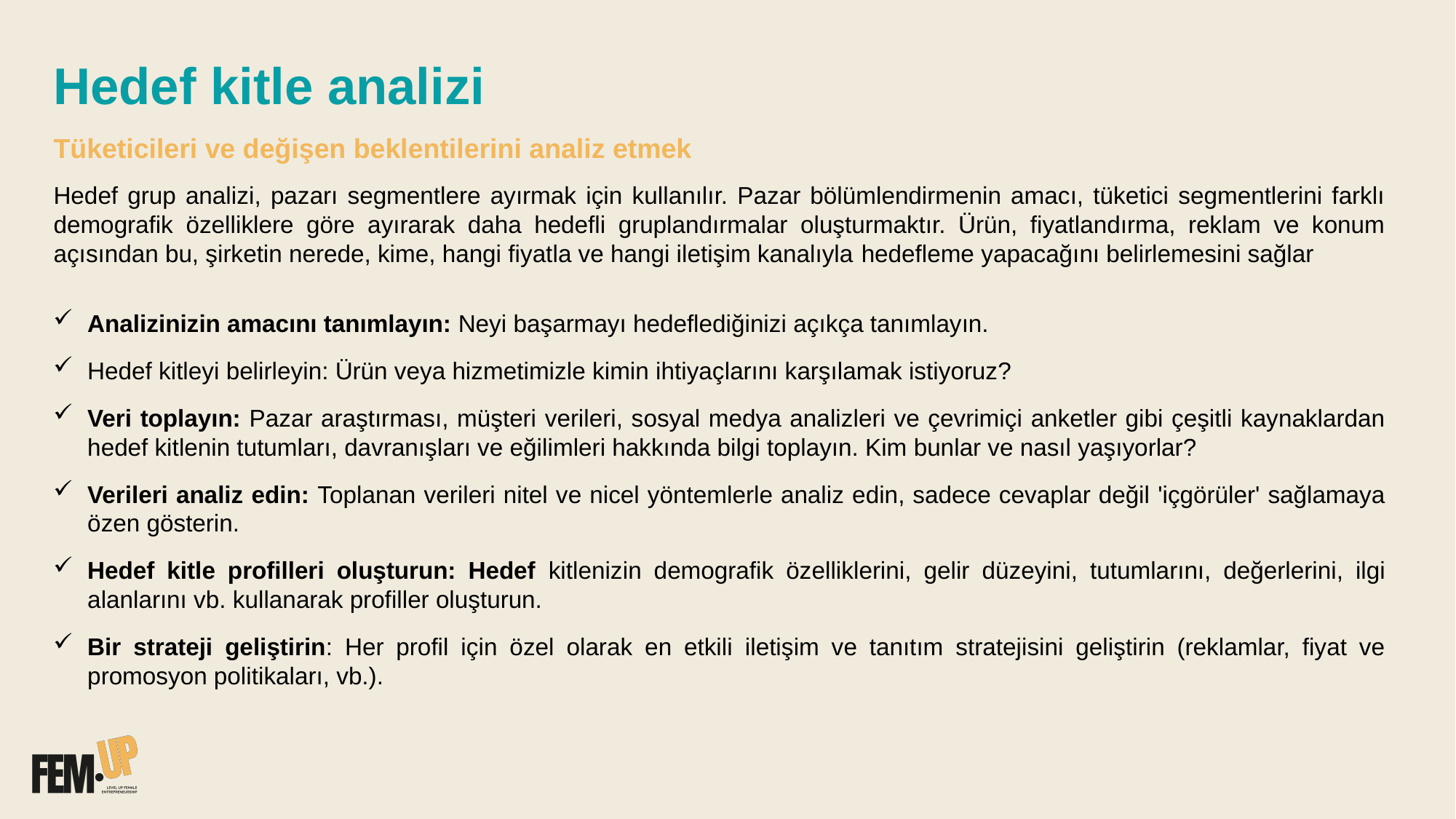

Hedef kitle analizi
Tüketicileri ve değişen beklentilerini analiz etmek
Hedef grup analizi, pazarı segmentlere ayırmak için kullanılır. Pazar bölümlendirmenin amacı, tüketici segmentlerini farklı demografik özelliklere göre ayırarak daha hedefli gruplandırmalar oluşturmaktır. Ürün, fiyatlandırma, reklam ve konum açısından bu, şirketin nerede, kime, hangi fiyatla ve hangi iletişim kanalıyla hedefleme yapacağını belirlemesini sağlar
Analizinizin amacını tanımlayın: Neyi başarmayı hedeflediğinizi açıkça tanımlayın.
Hedef kitleyi belirleyin: Ürün veya hizmetimizle kimin ihtiyaçlarını karşılamak istiyoruz?
Veri toplayın: Pazar araştırması, müşteri verileri, sosyal medya analizleri ve çevrimiçi anketler gibi çeşitli kaynaklardan hedef kitlenin tutumları, davranışları ve eğilimleri hakkında bilgi toplayın. Kim bunlar ve nasıl yaşıyorlar?
Verileri analiz edin: Toplanan verileri nitel ve nicel yöntemlerle analiz edin, sadece cevaplar değil 'içgörüler' sağlamaya özen gösterin.
Hedef kitle profilleri oluşturun: Hedef kitlenizin demografik özelliklerini, gelir düzeyini, tutumlarını, değerlerini, ilgi alanlarını vb. kullanarak profiller oluşturun.
Bir strateji geliştirin: Her profil için özel olarak en etkili iletişim ve tanıtım stratejisini geliştirin (reklamlar, fiyat ve promosyon politikaları, vb.).